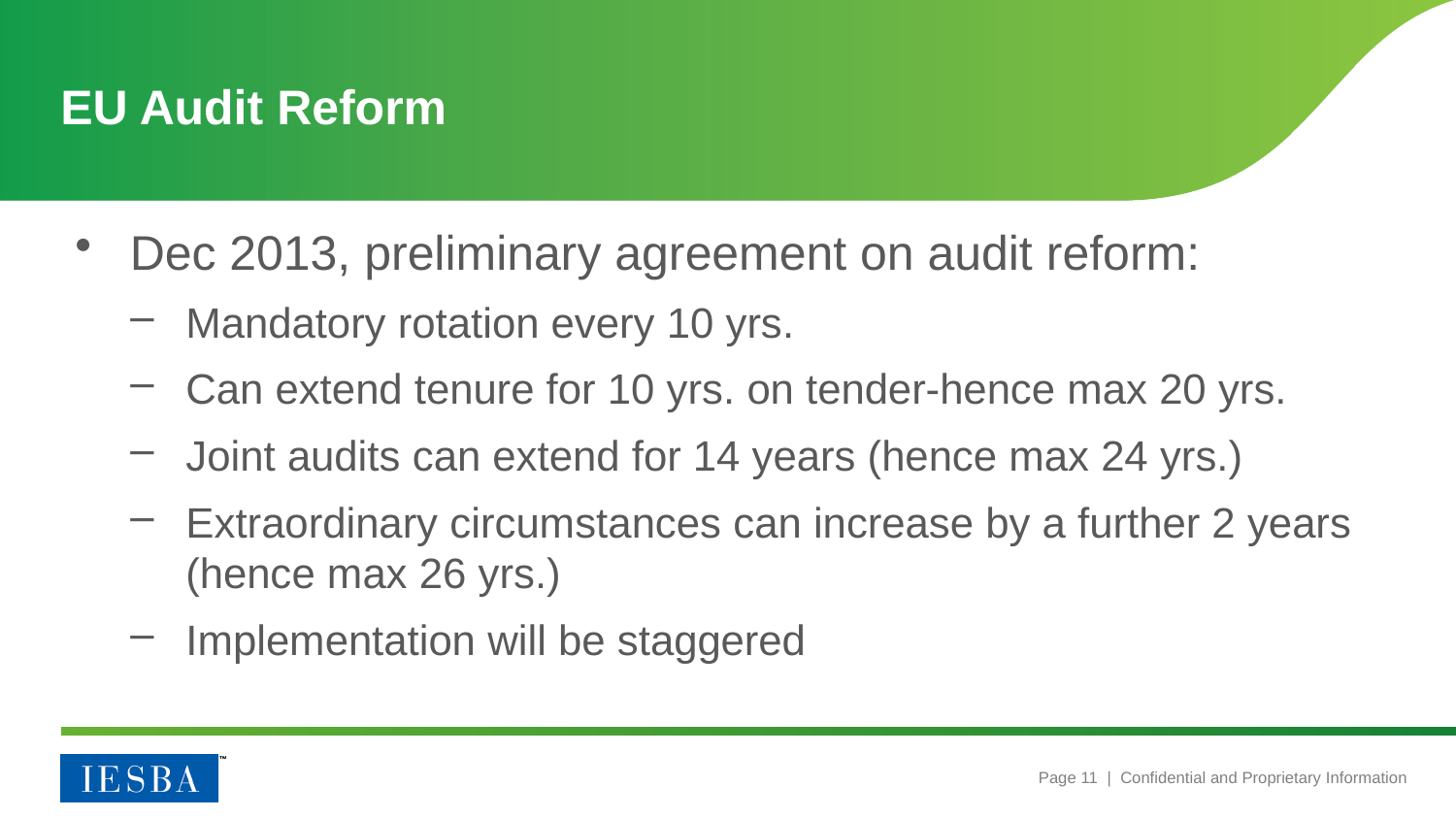

# EU Audit Reform
Dec 2013, preliminary agreement on audit reform:
Mandatory rotation every 10 yrs.
Can extend tenure for 10 yrs. on tender-hence max 20 yrs.
Joint audits can extend for 14 years (hence max 24 yrs.)
Extraordinary circumstances can increase by a further 2 years (hence max 26 yrs.)
Implementation will be staggered